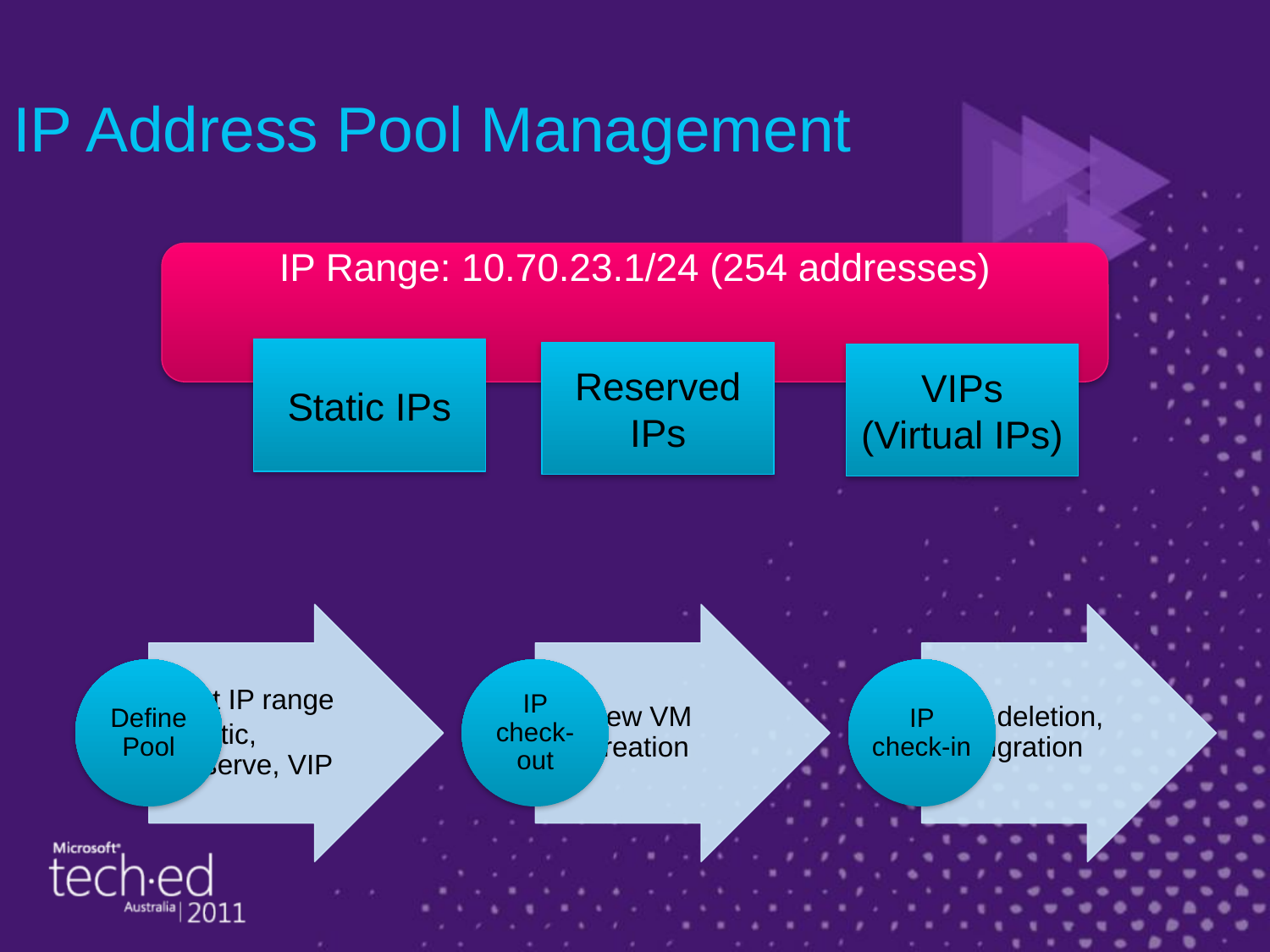

IP Address Pool Management
IP Range: 10.70.23.1/24 (254 addresses)

Static IPs
Reserved IPs
VIPs
(Virtual IPs)
Set IP range
Static, reserve, VIP
Define Pool
New VM creation
IP check-out
VM deletion, migration
IP check-in